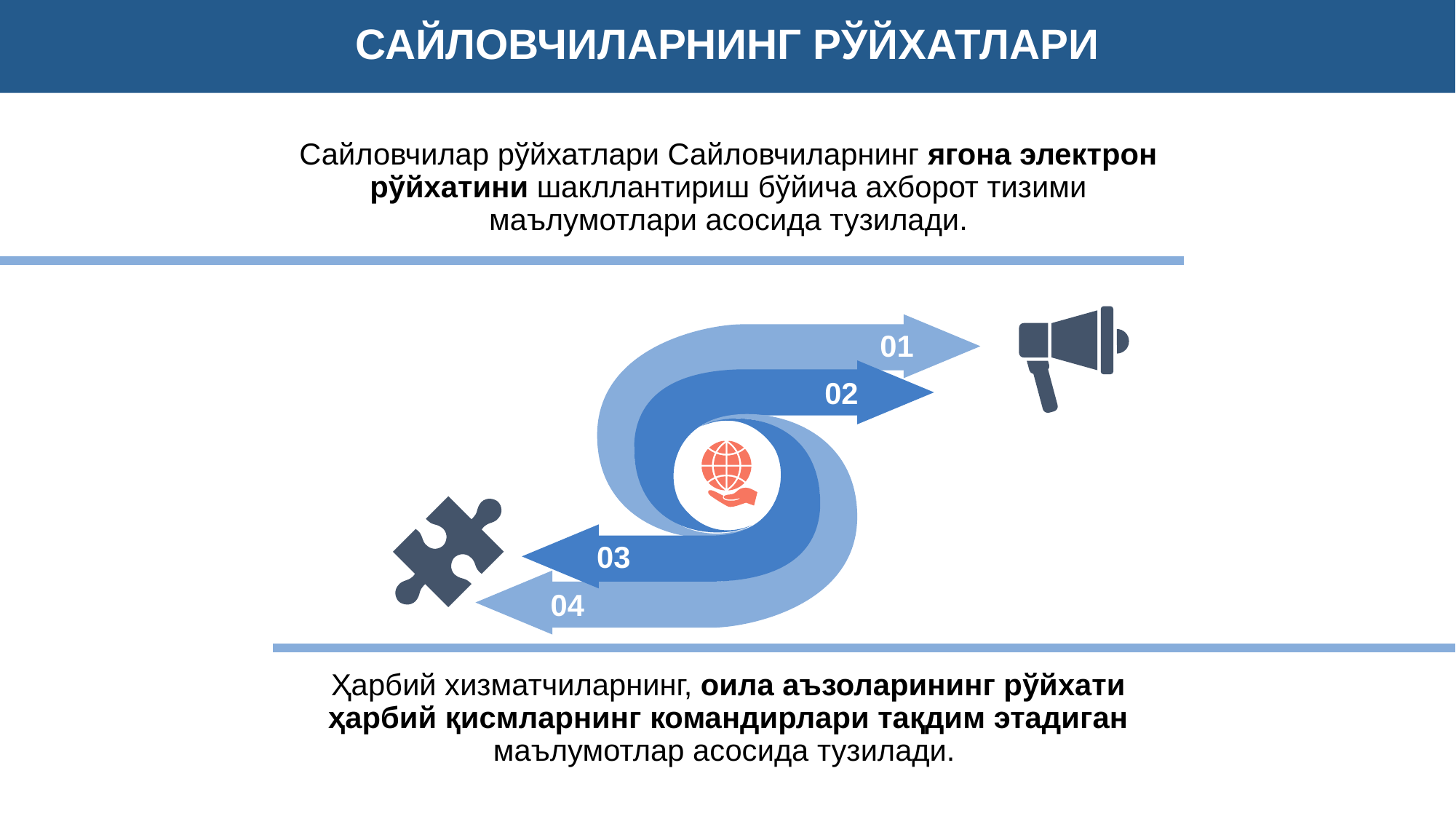

САЙЛОВЧИЛАРНИНГ РЎЙХАТЛАРИ
Сайловчилар рўйхатлари Сайловчиларнинг ягона электрон рўйхатини шакллантириш бўйича ахборот тизими маълумотлари асосида тузилади.

01

02

03
04

Ҳарбий хизматчиларнинг, оила аъзоларининг рўйхати ҳарбий қисмларнинг командирлари тақдим этадиган маълумотлар асосида тузилади.